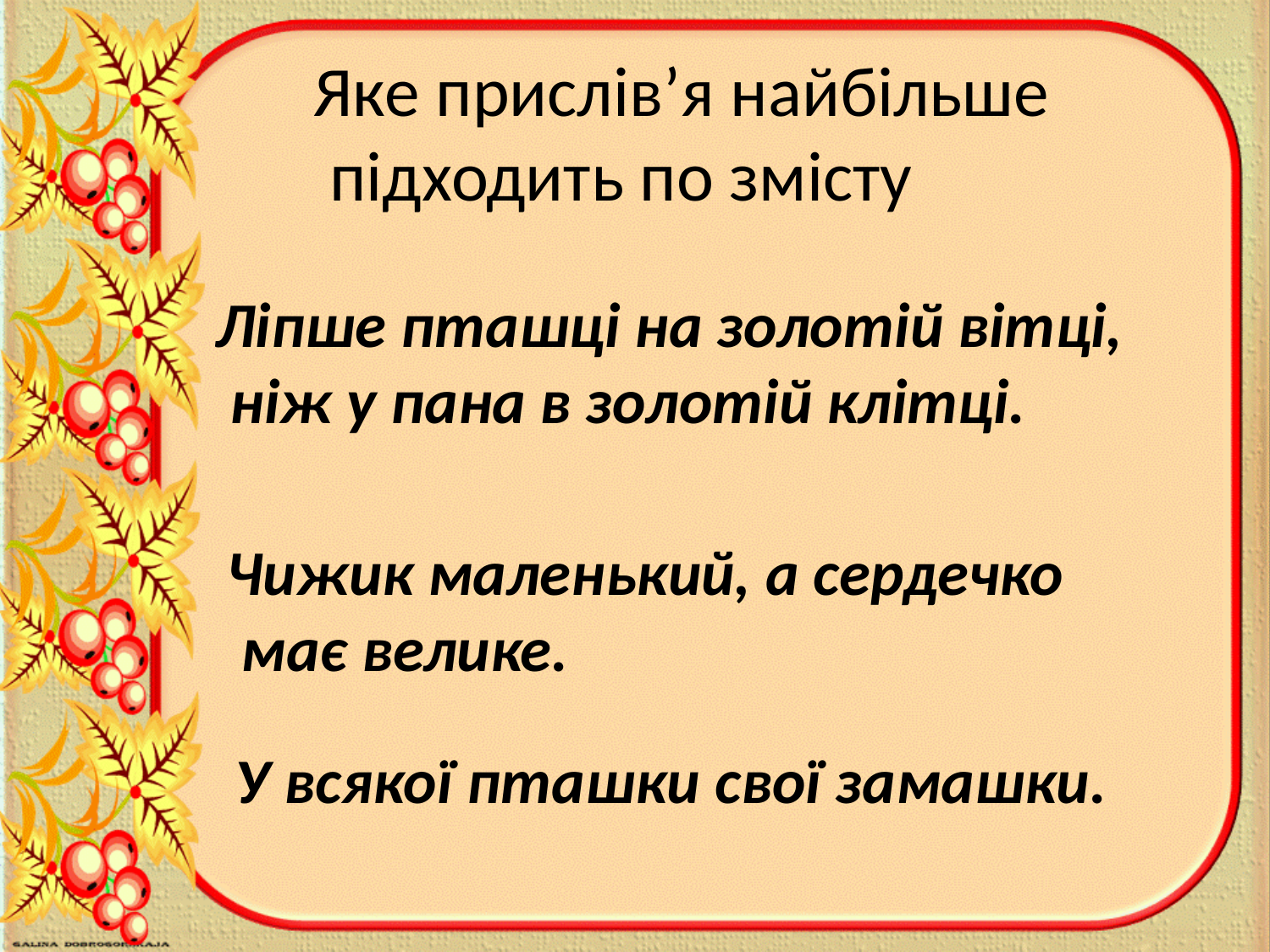

Яке прислів’я найбільше
 підходить по змісту
Ліпше пташці на золотій вітці,
 ніж у пана в золотій клітці.
Чижик маленький, а сердечко
 має велике.
У всякої пташки свої замашки.